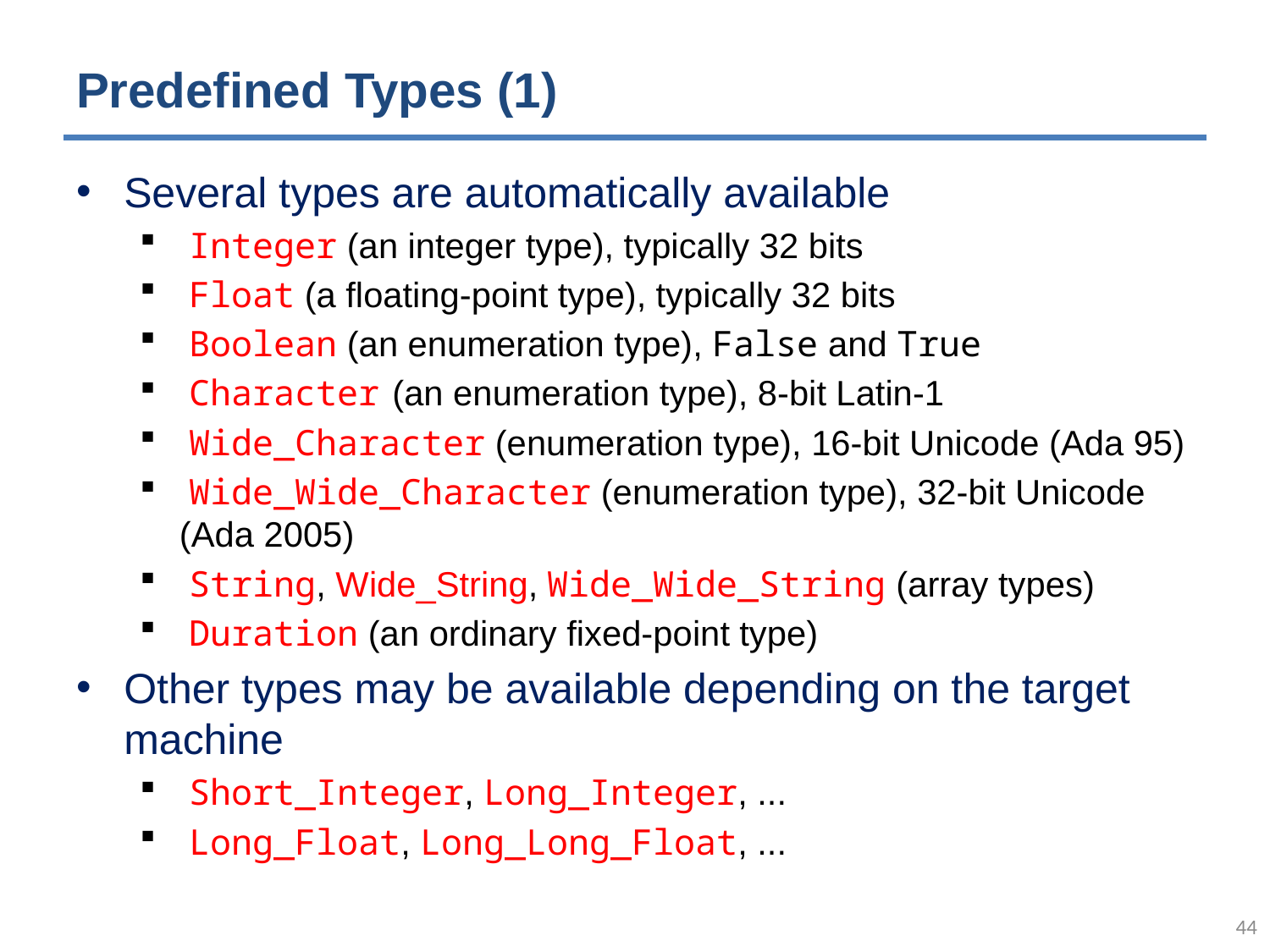

# Predefined Types (1)
Several types are automatically available
 Integer (an integer type), typically 32 bits
 Float (a floating-point type), typically 32 bits
 Boolean (an enumeration type), False and True
 Character (an enumeration type), 8-bit Latin-1
 Wide_Character (enumeration type), 16-bit Unicode (Ada 95)
 Wide_Wide_Character (enumeration type), 32-bit Unicode (Ada 2005)
 String, Wide_String, Wide_Wide_String (array types)
 Duration (an ordinary fixed-point type)
Other types may be available depending on the target machine
 Short_Integer, Long_Integer, ...
 Long_Float, Long_Long_Float, ...

44